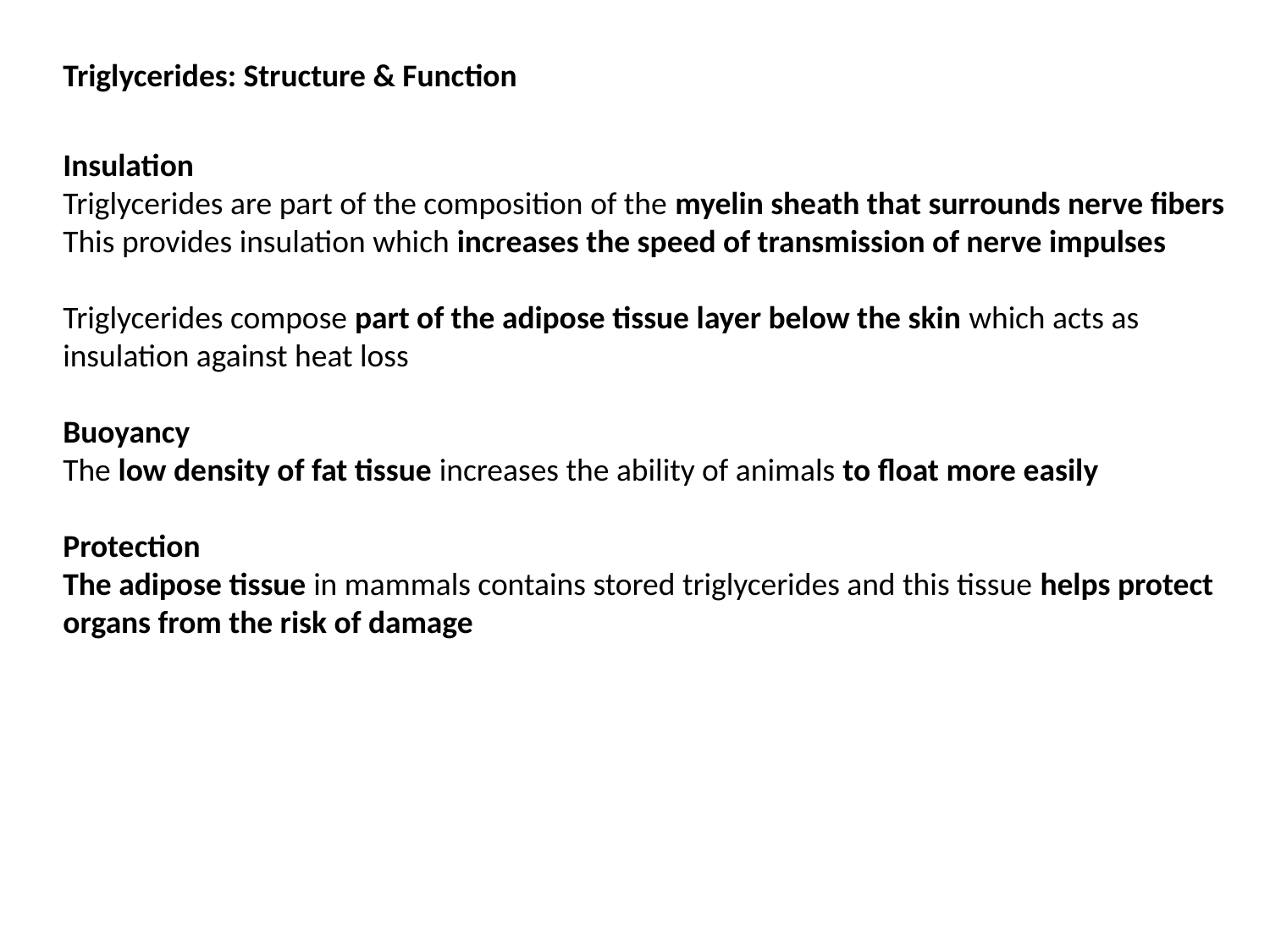

Triglycerides: Structure & Function
Insulation
Triglycerides are part of the composition of the myelin sheath that surrounds nerve fibers
This provides insulation which increases the speed of transmission of nerve impulses

Triglycerides compose part of the adipose tissue layer below the skin which acts as insulation against heat loss

Buoyancy
The low density of fat tissue increases the ability of animals to float more easily

Protection
The adipose tissue in mammals contains stored triglycerides and this tissue helps protect organs from the risk of damage